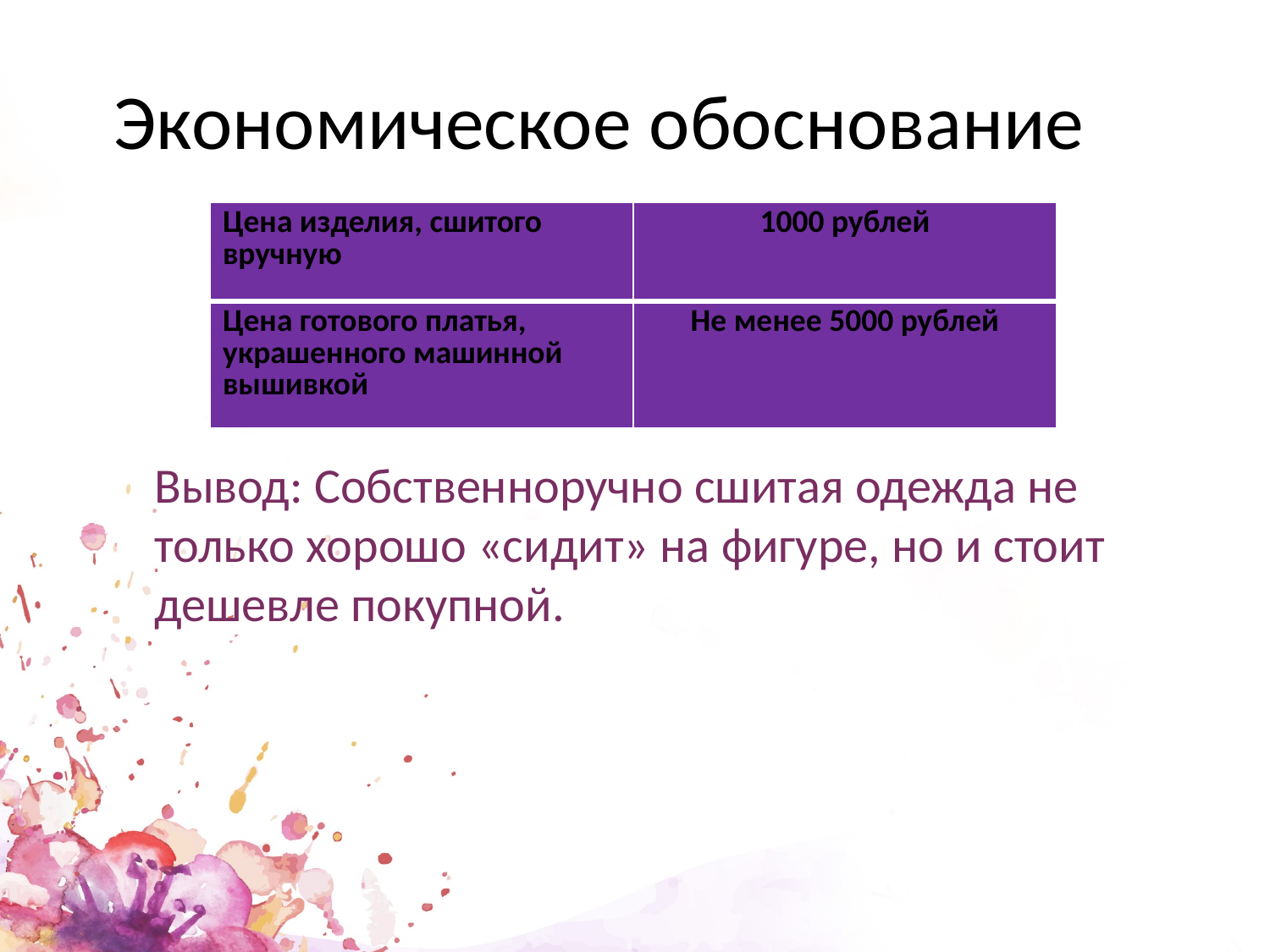

Экономическое обоснование

| Цена изделия, сшитого вручную | 1000 рублей |
| --- | --- |
| Цена готового платья, украшенного машинной вышивкой | Не менее 5000 рублей |
Вывод: Собственноручно сшитая одежда не только хорошо «сидит» на фигуре, но и стоит дешевле покупной.